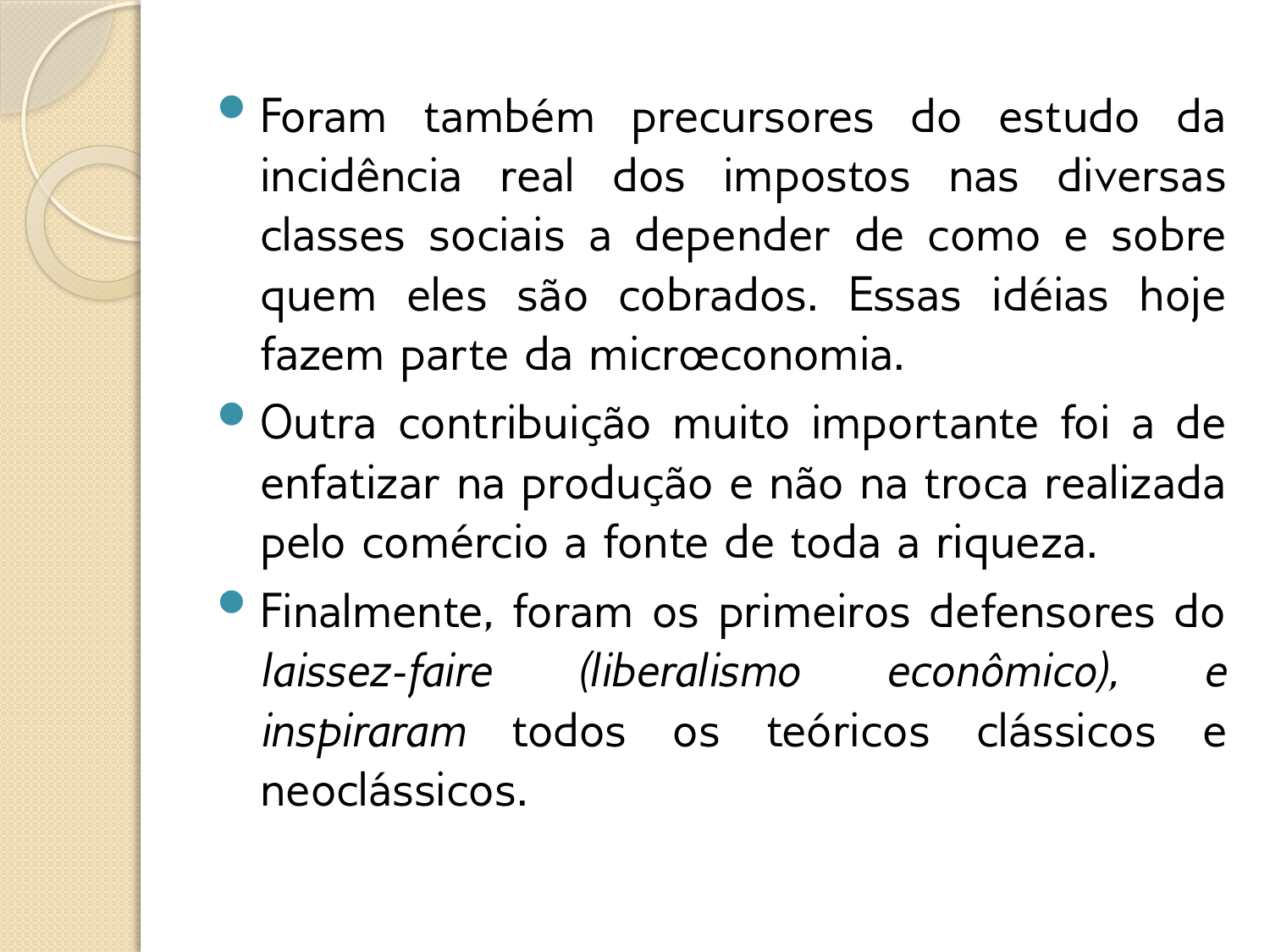

Foram também precursores do estudo da incidência real dos impostos nas diversas classes sociais a depender de como e sobre quem eles são cobrados. Essas idéias hoje fazem parte da microeconomia.
Outra contribuição muito importante foi a de enfatizar na produção e não na troca realizada pelo comércio a fonte de toda a riqueza.
Finalmente, foram os primeiros defensores do laissez-faire (liberalismo econômico), e inspiraram todos os teóricos clássicos e neoclássicos.